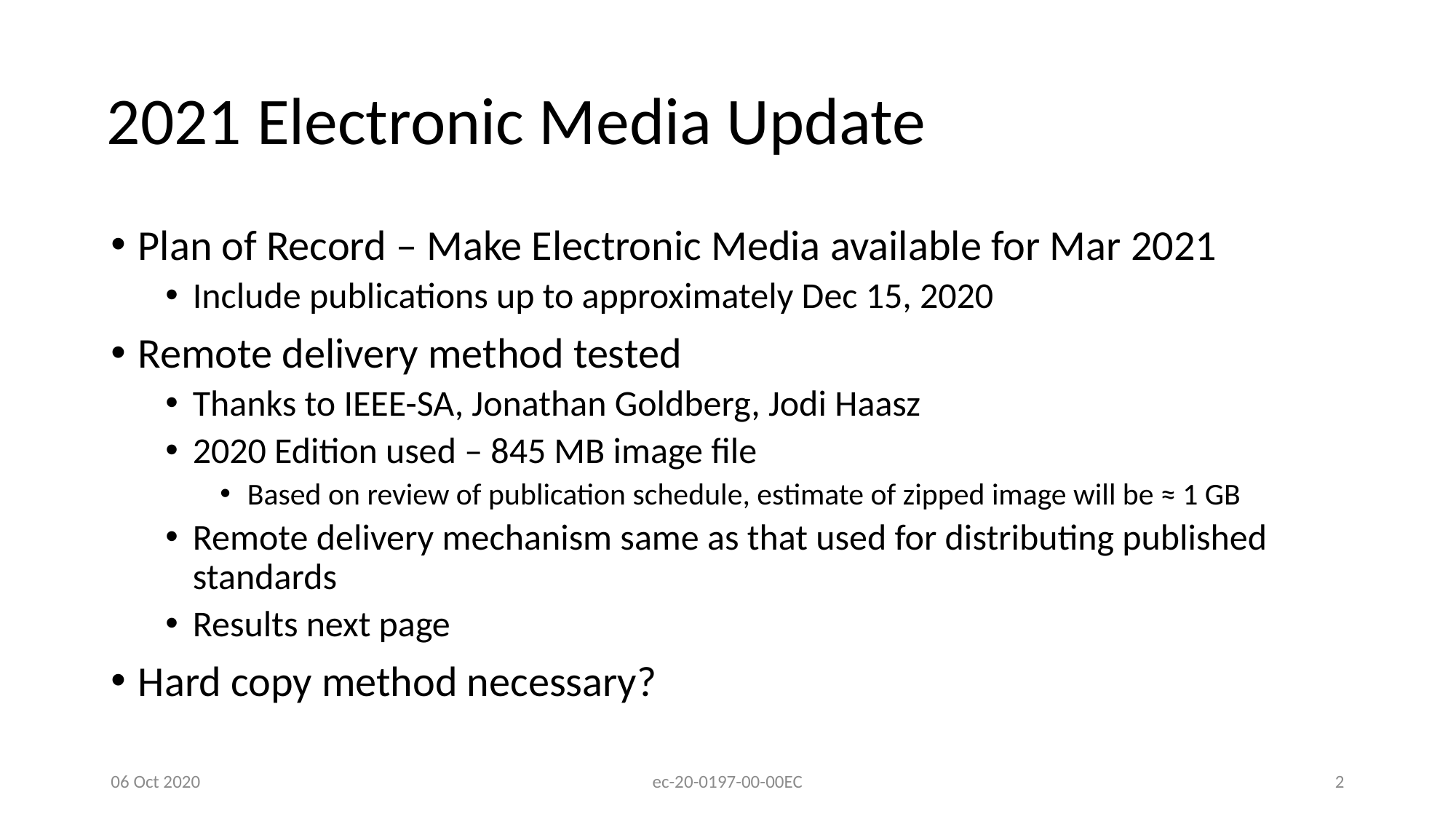

# 2021 Electronic Media Update
Plan of Record – Make Electronic Media available for Mar 2021
Include publications up to approximately Dec 15, 2020
Remote delivery method tested
Thanks to IEEE-SA, Jonathan Goldberg, Jodi Haasz
2020 Edition used – 845 MB image file
Based on review of publication schedule, estimate of zipped image will be ≈ 1 GB
Remote delivery mechanism same as that used for distributing published standards
Results next page
Hard copy method necessary?

06 Oct 2020
ec-20-0197-00-00EC
2